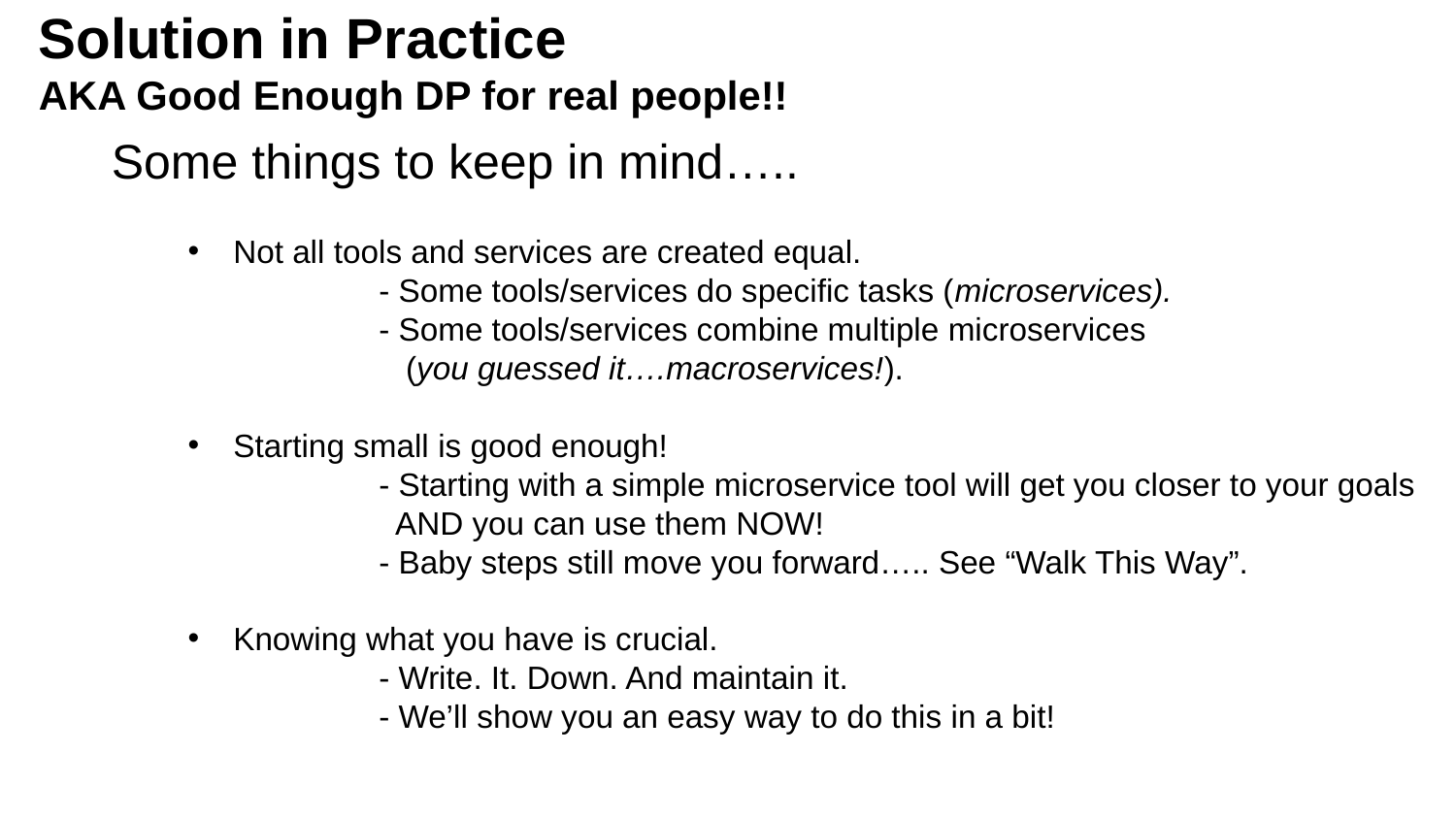

Solution in Practice
AKA Good Enough DP for real people!!
Some things to keep in mind…..
Not all tools and services are created equal.
	- Some tools/services do specific tasks (microservices).
	- Some tools/services combine multiple microservices
	   (you guessed it….macroservices!).
Starting small is good enough!
	- Starting with a simple microservice tool will get you closer to your goals
	  AND you can use them NOW!
	- Baby steps still move you forward….. See “Walk This Way”.
Knowing what you have is crucial.
	- Write. It. Down. And maintain it.
	- We’ll show you an easy way to do this in a bit!